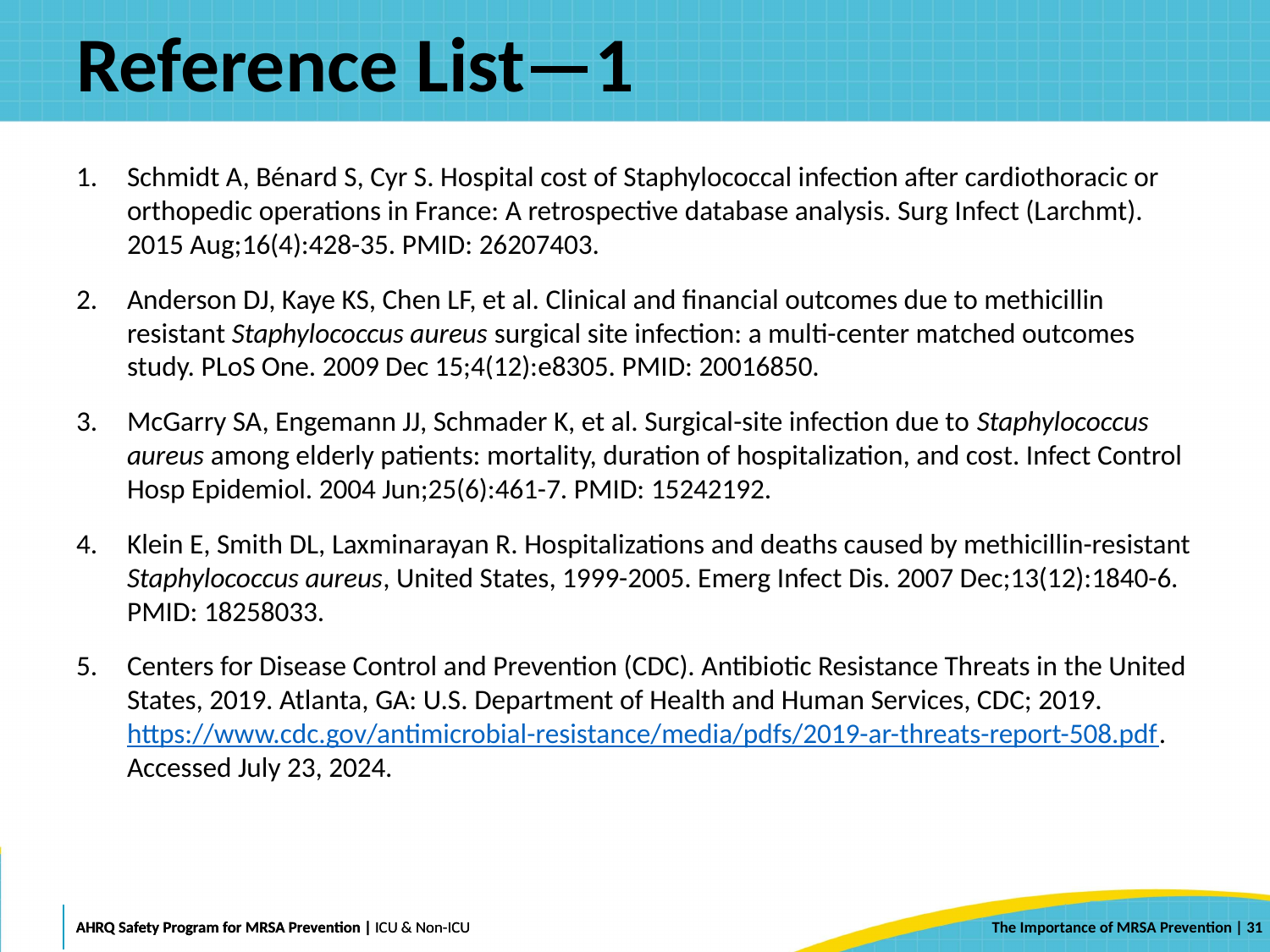

# Reference List—1
Schmidt A, Bénard S, Cyr S. Hospital cost of Staphylococcal infection after cardiothoracic or orthopedic operations in France: A retrospective database analysis. Surg Infect (Larchmt). 2015 Aug;16(4):428-35. PMID: 26207403.
Anderson DJ, Kaye KS, Chen LF, et al. Clinical and financial outcomes due to methicillin resistant Staphylococcus aureus surgical site infection: a multi-center matched outcomes study. PLoS One. 2009 Dec 15;4(12):e8305. PMID: 20016850.
McGarry SA, Engemann JJ, Schmader K, et al. Surgical-site infection due to Staphylococcus aureus among elderly patients: mortality, duration of hospitalization, and cost. Infect Control Hosp Epidemiol. 2004 Jun;25(6):461-7. PMID: 15242192.
Klein E, Smith DL, Laxminarayan R. Hospitalizations and deaths caused by methicillin-resistant Staphylococcus aureus, United States, 1999-2005. Emerg Infect Dis. 2007 Dec;13(12):1840-6. PMID: 18258033.
Centers for Disease Control and Prevention (CDC). Antibiotic Resistance Threats in the United States, 2019. Atlanta, GA: U.S. Department of Health and Human Services, CDC; 2019. https://www.cdc.gov/antimicrobial-resistance/media/pdfs/2019-ar-threats-report-508.pdf. Accessed July 23, 2024.
 | 31